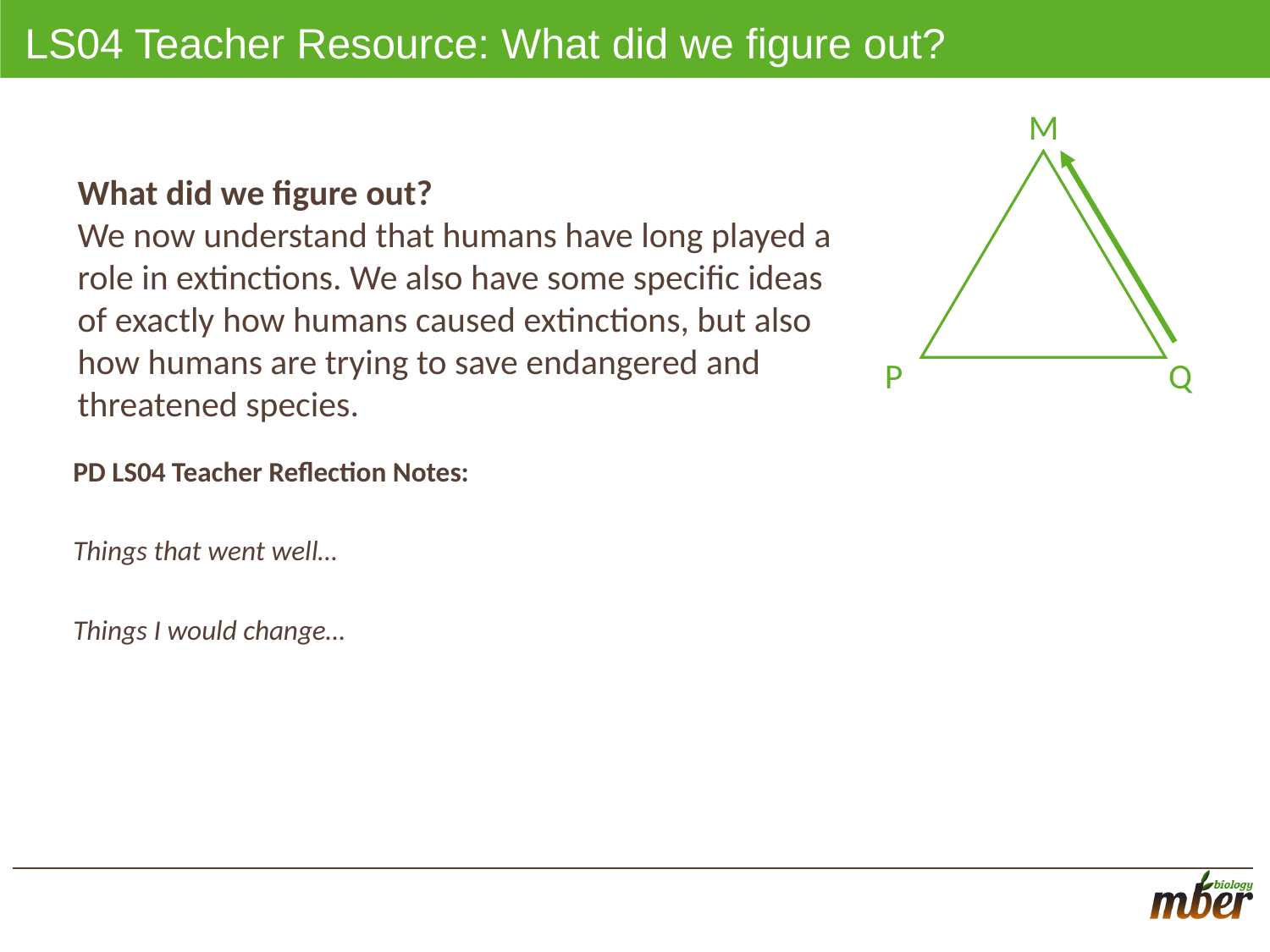

# LS04 Teacher Resource: What did we figure out?
M

Q
P
What did we figure out?
We now understand that humans have long played a role in extinctions. We also have some specific ideas of exactly how humans caused extinctions, but also how humans are trying to save endangered and threatened species.
PD LS04 Teacher Reflection Notes:

Things that went well…

Things I would change…